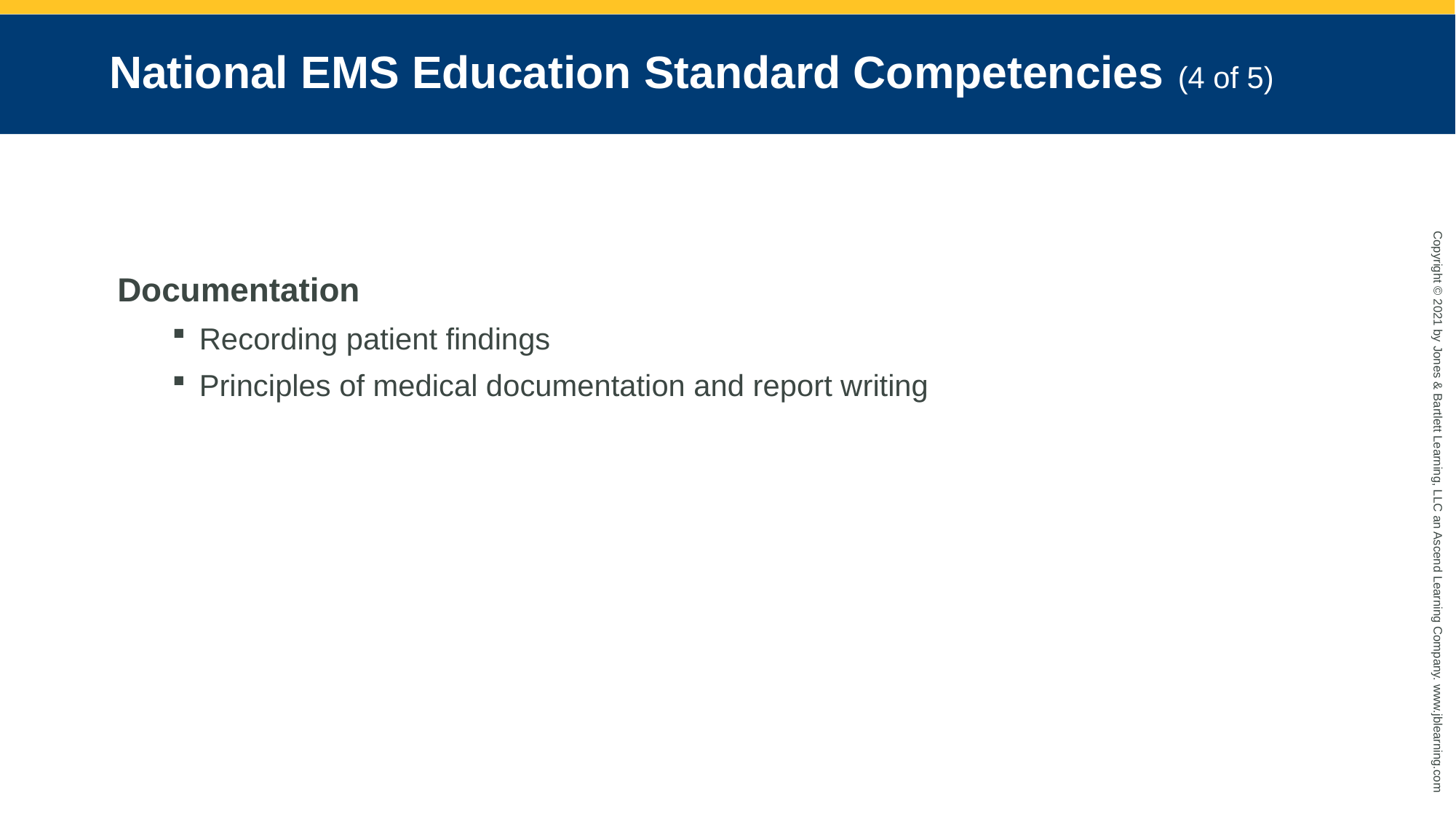

# National EMS Education Standard Competencies (4 of 5)
Documentation
Recording patient findings
Principles of medical documentation and report writing